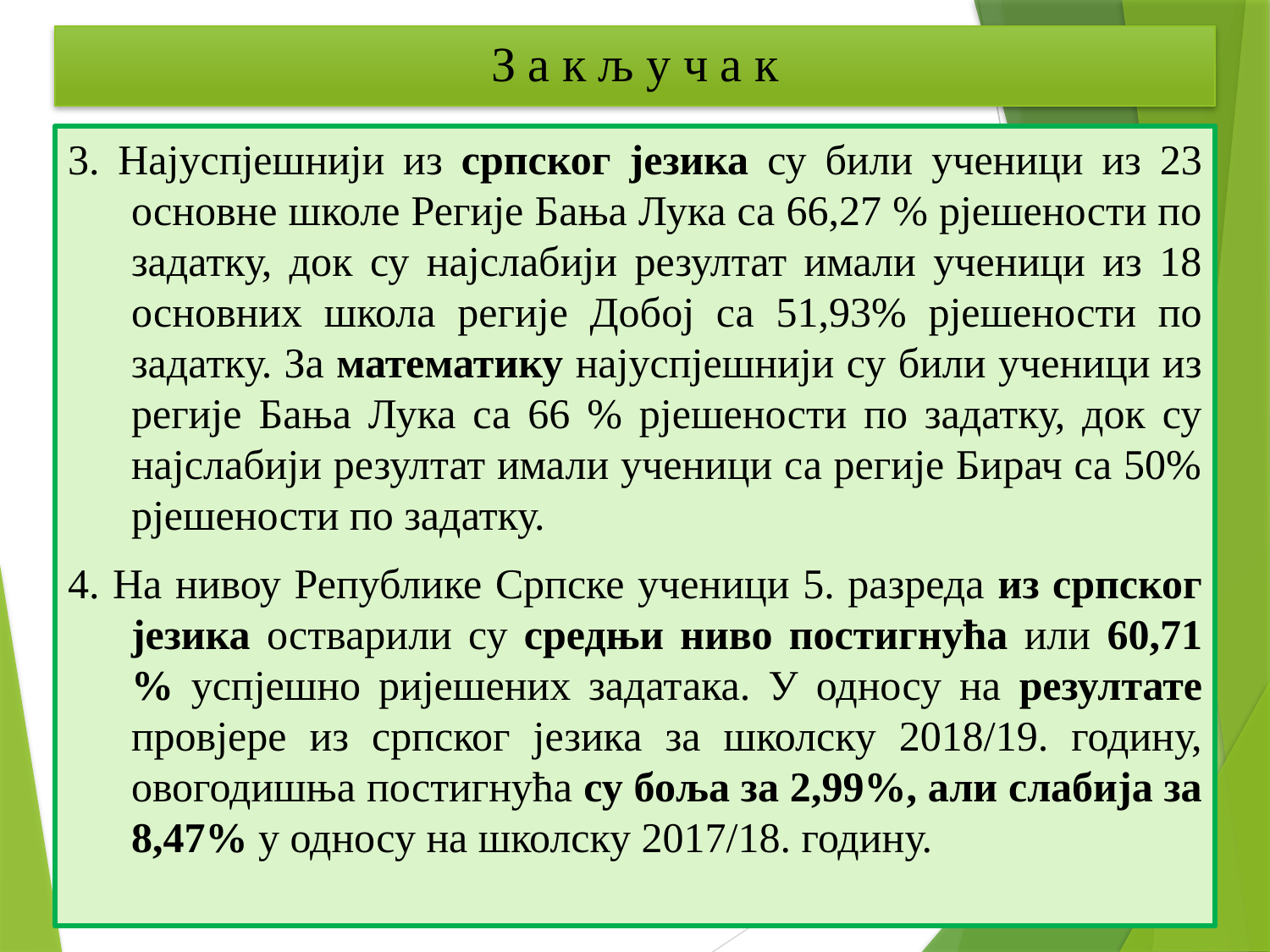

# З а к љ у ч а к
3. Најуспјешнији из српског језика су били ученици из 23 основне школе Регије Бања Лука са 66,27 % рјешености по задатку, док су најслабији резултат имали ученици из 18 основних школа регије Добој са 51,93% рјешености по задатку. За математику најуспјешнији су били ученици из регије Бања Лука са 66 % рјешености по задатку, док су најслабији резултат имали ученици са регије Бирач са 50% рјешености по задатку.
4. На нивоу Републике Српске ученици 5. разреда из српског језика остварили су средњи ниво постигнућа или 60,71 % успјешно ријешених задатака. У односу на резултате провјере из српског језика за школску 2018/19. годину, овогодишња постигнућа су боља за 2,99%, али слабија за 8,47% у односу на школску 2017/18. годину.

29